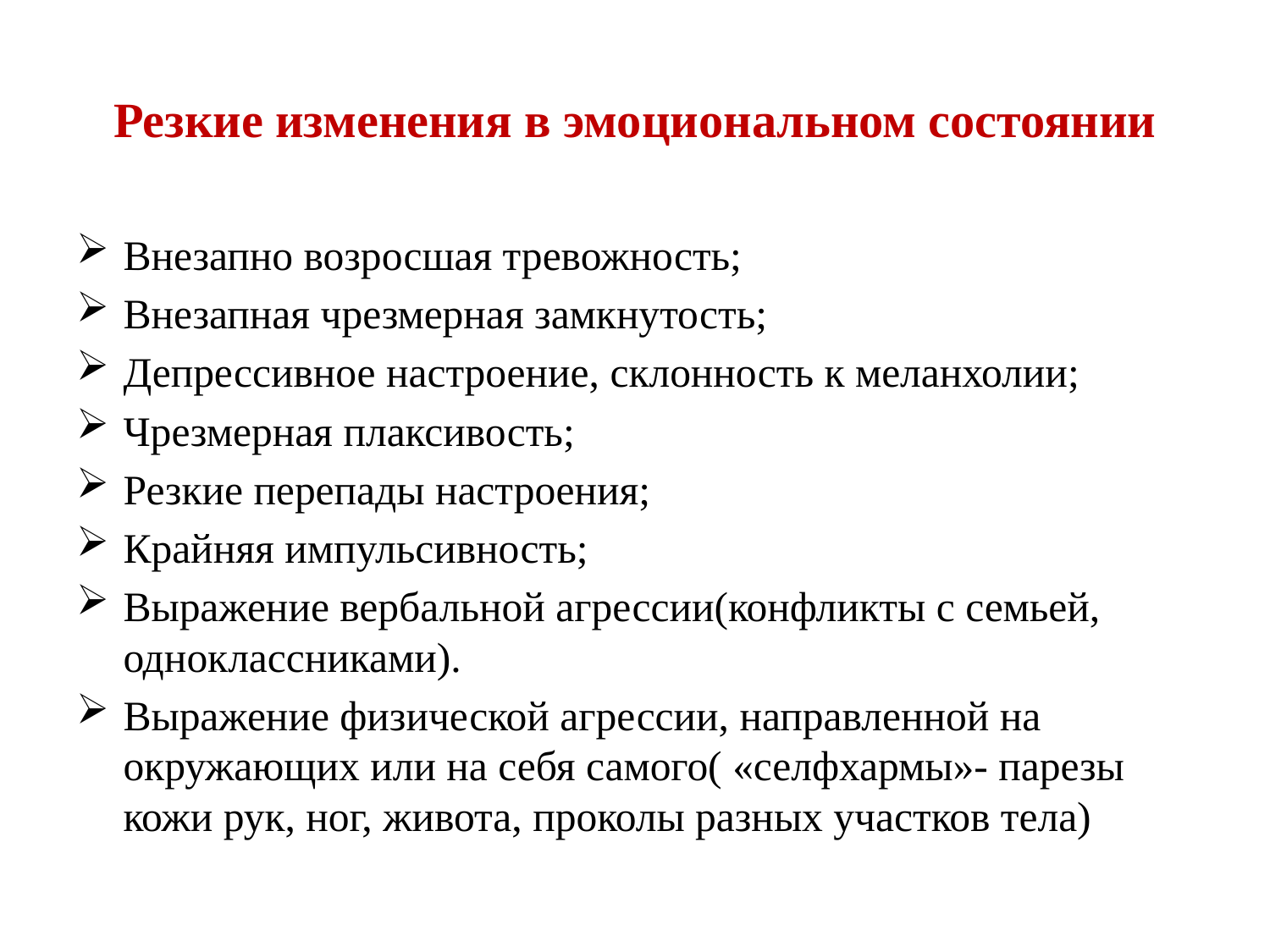

# Резкие изменения в эмоциональном состоянии
Внезапно возросшая тревожность;
Внезапная чрезмерная замкнутость;
Депрессивное настроение, склонность к меланхолии;
Чрезмерная плаксивость;
Резкие перепады настроения;
Крайняя импульсивность;
Выражение вербальной агрессии(конфликты с семьей, одноклассниками).
Выражение физической агрессии, направленной на окружающих или на себя самого( «селфхармы»- парезы кожи рук, ног, живота, проколы разных участков тела)